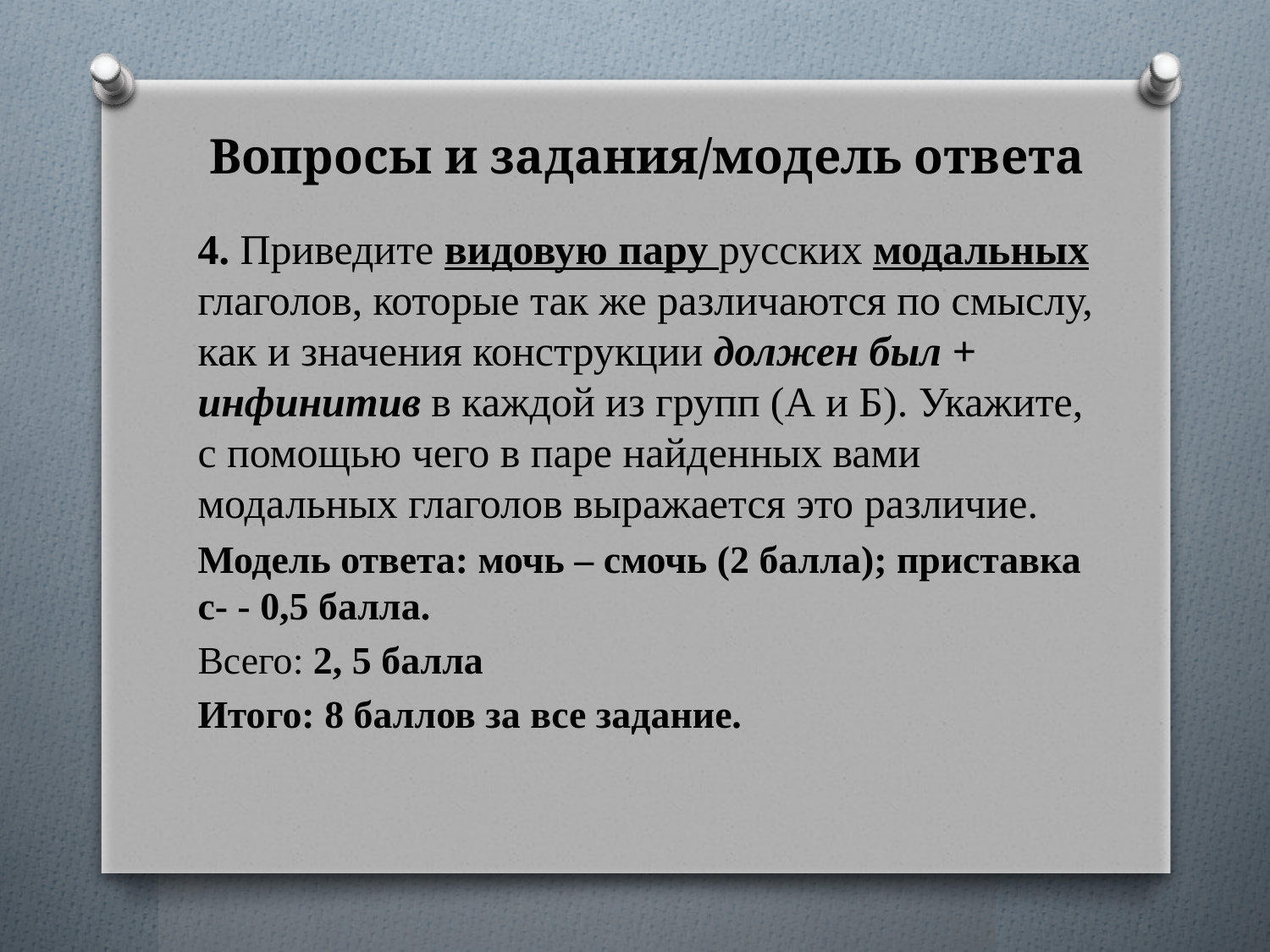

# Вопросы и задания/модель ответа
4. Приведите видовую пару русских модальных глаголов, которые так же различаются по смыслу, как и значения конструкции должен был + инфинитив в каждой из групп (А и Б). Укажите, с помощью чего в паре найденных вами модальных глаголов выражается это различие.
Модель ответа: мочь – смочь (2 балла); приставка с- - 0,5 балла.
Всего: 2, 5 балла
Итого: 8 баллов за все задание.